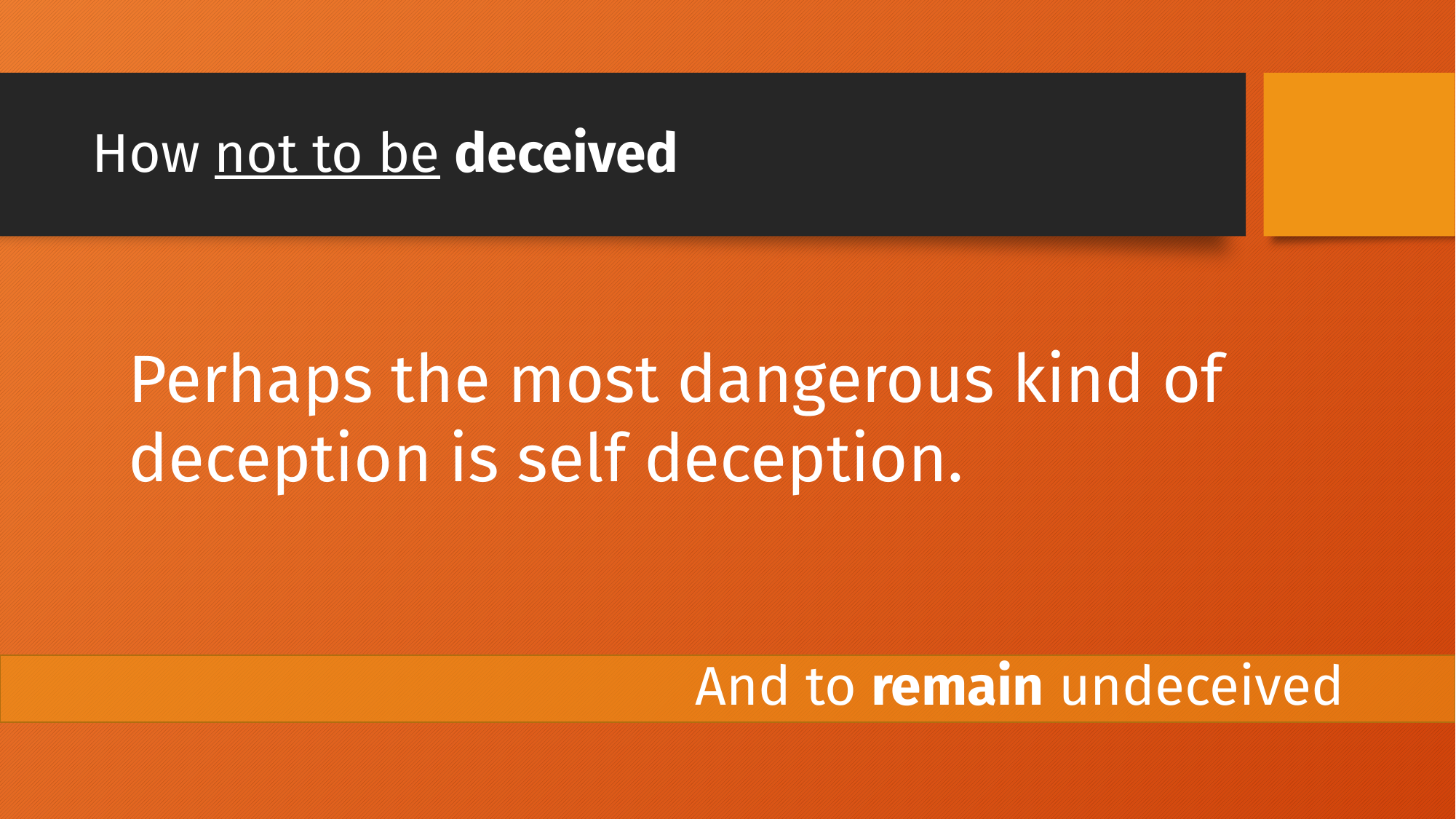

# How not to be deceived
Perhaps the most dangerous kind of deception is self deception.
And to remain undeceived